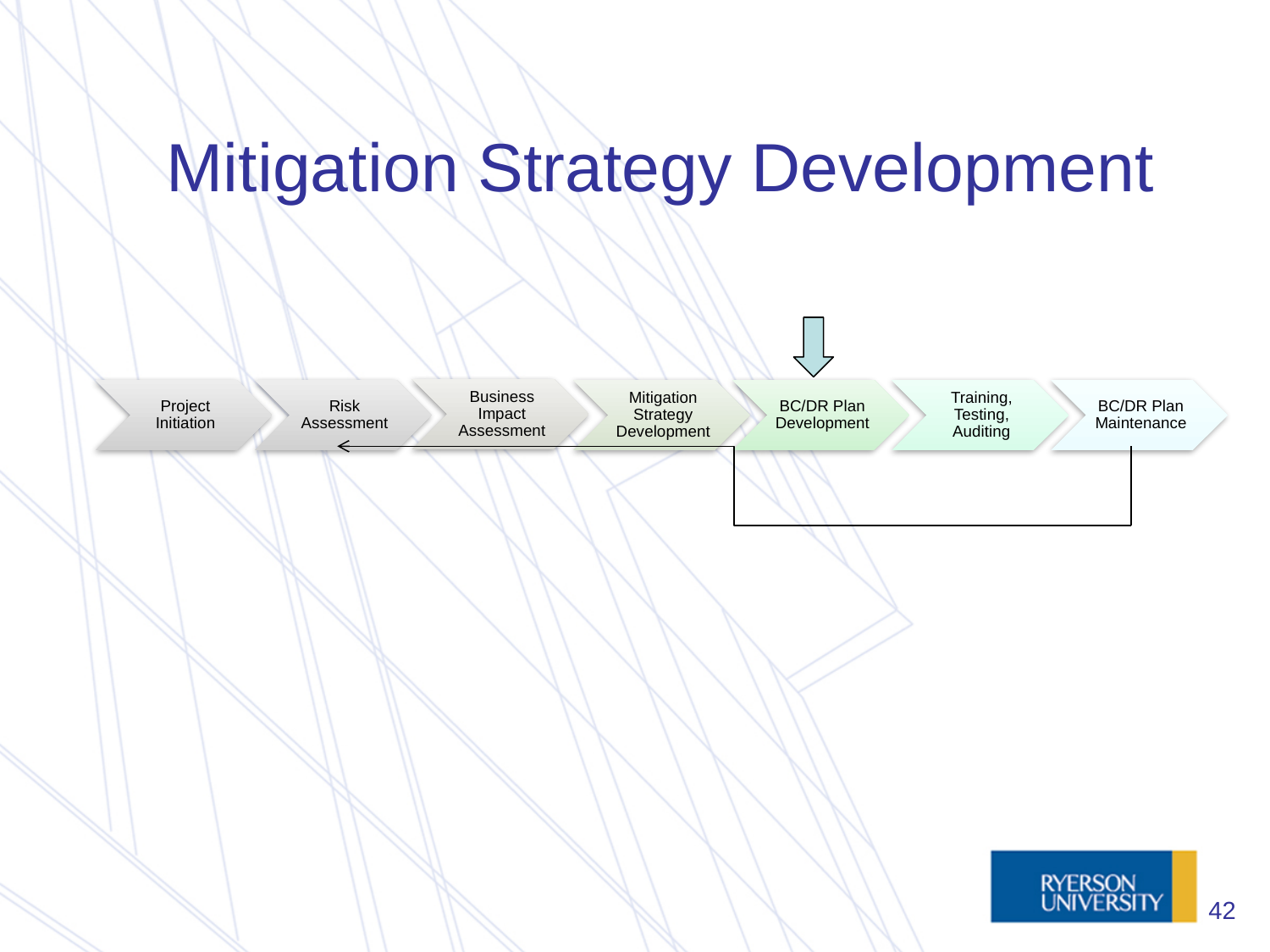

# Mitigation Strategy Development
Project Initiation
Risk Assessment
Business Impact Assessment
Mitigation Strategy Development
BC/DR Plan Development
Training, Testing, Auditing
BC/DR Plan Maintenance

42